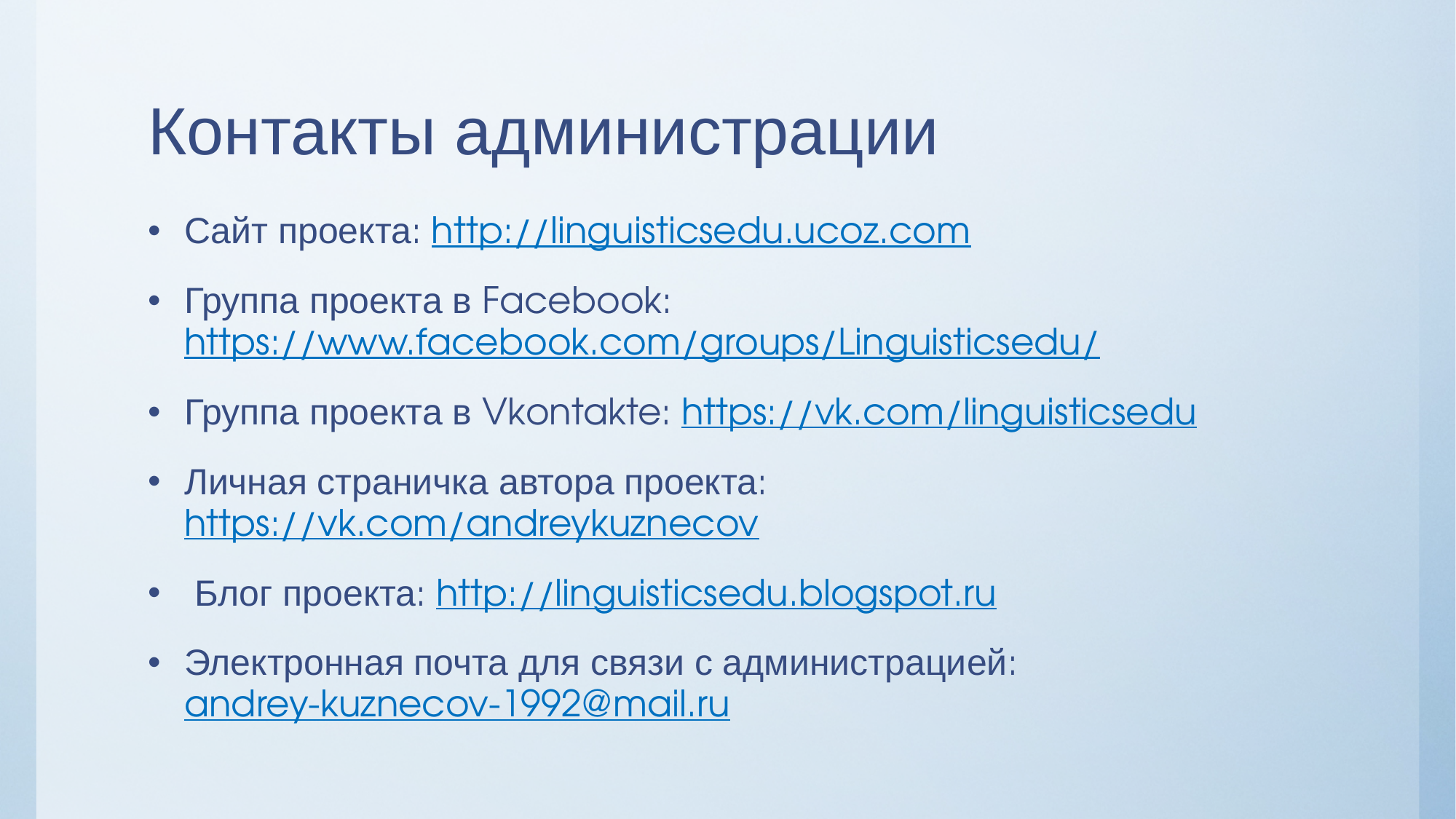

# Контакты администрации
Сайт проекта: http://linguisticsedu.ucoz.com
Группа проекта в Facebook: https://www.facebook.com/groups/Linguisticsedu/
Группа проекта в Vkontakte: https://vk.com/linguisticsedu
Личная страничка автора проекта:  https://vk.com/andreykuznecov
 Блог проекта: http://linguisticsedu.blogspot.ru
Электронная почта для связи с администрацией:
andrey-kuznecov-1992@mail.ru